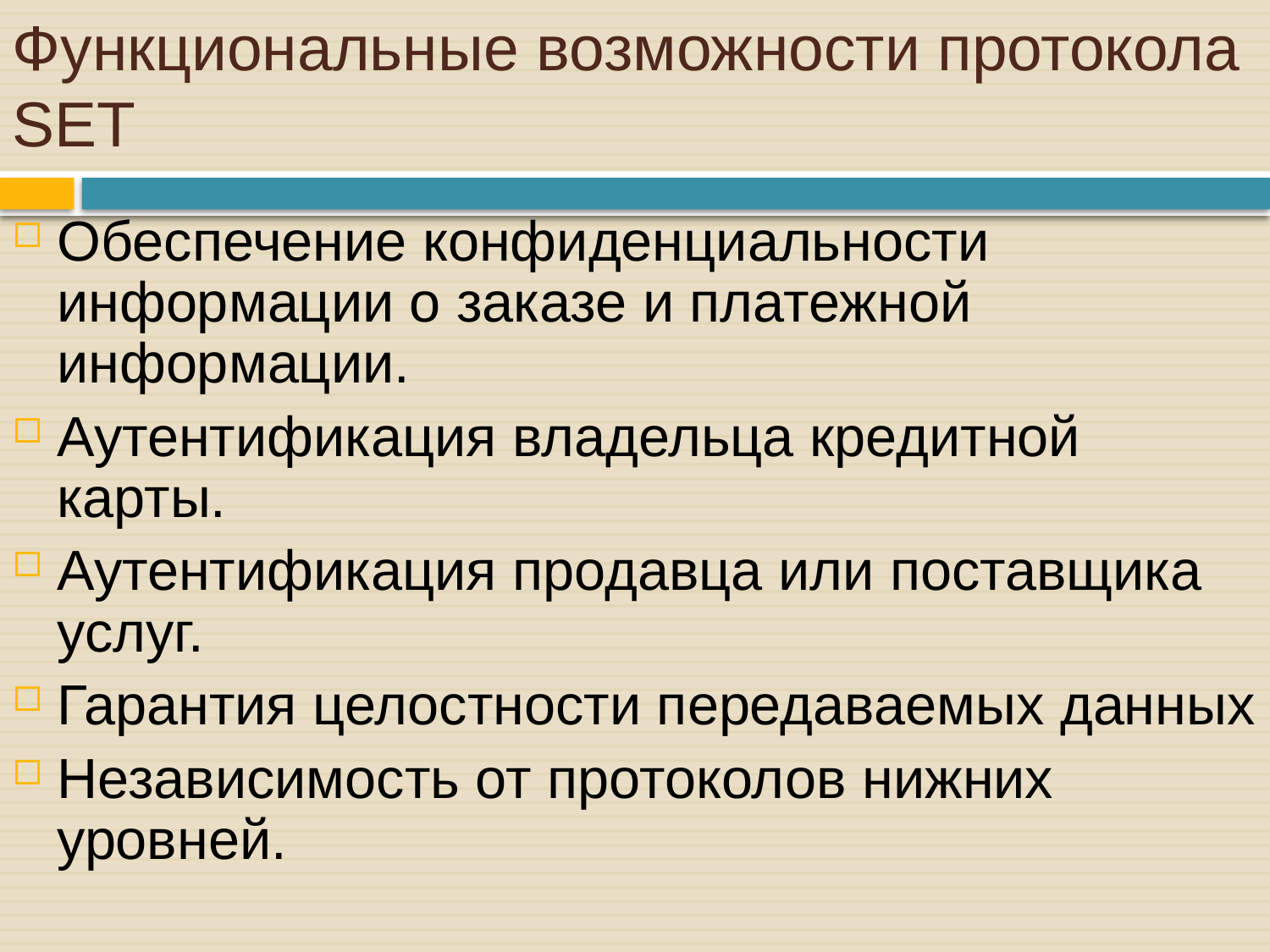

# Функциональные возможности протокола SET
Обеспечение конфиденциальности информации о заказе и платежной информации.
Аутентификация владельца кредитной карты.
Аутентификация продавца или поставщика услуг.
Гарантия целостности передаваемых данных
Независимость от протоколов нижних уровней.